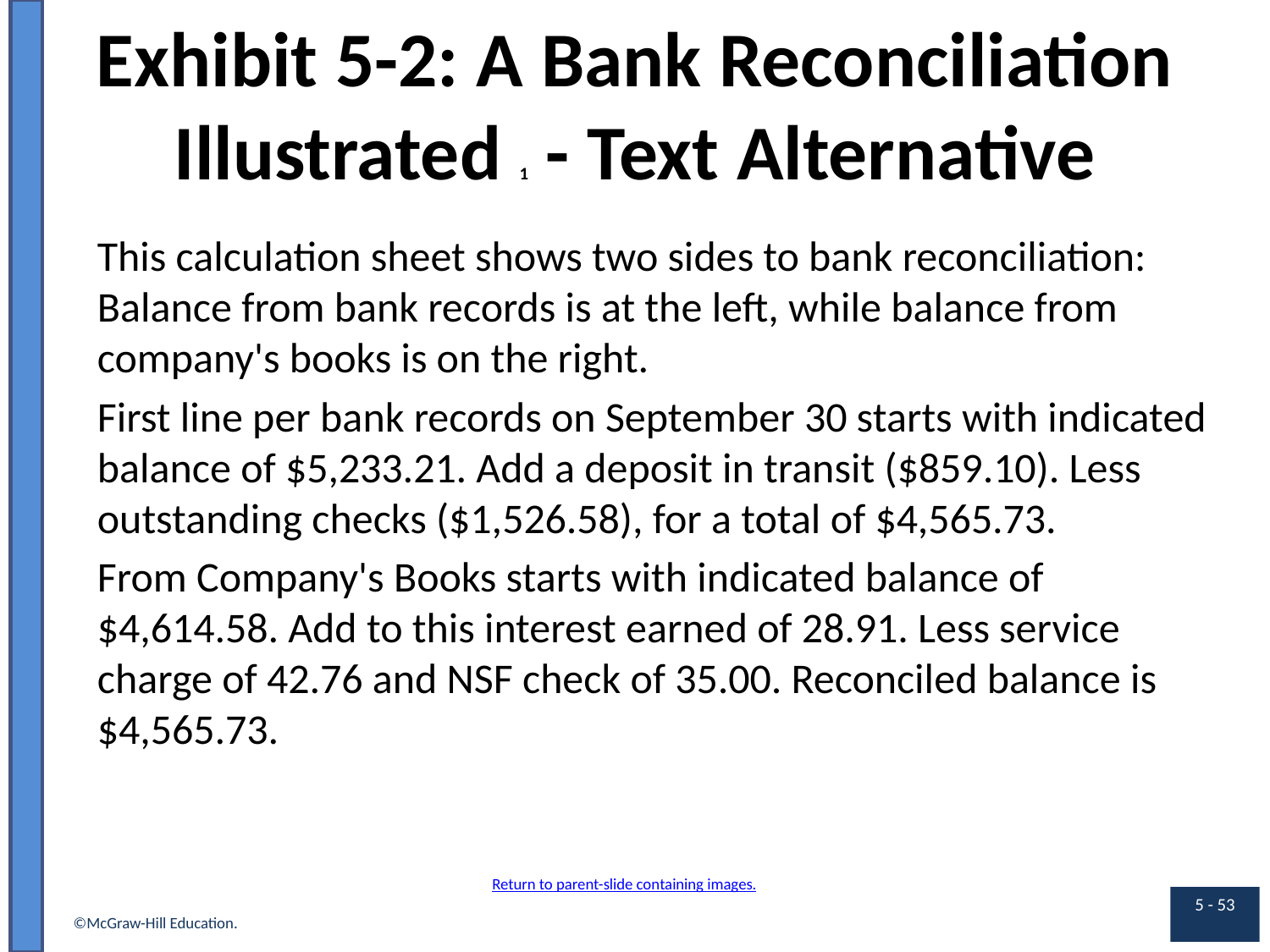

# Exhibit 5-2: A Bank Reconciliation Illustrated 1 - Text Alternative
This calculation sheet shows two sides to bank reconciliation: Balance from bank records is at the left, while balance from company's books is on the right.
First line per bank records on September 30 starts with indicated balance of $5,233.21. Add a deposit in transit ($859.10). Less outstanding checks ($1,526.58), for a total of $4,565.73.
From Company's Books starts with indicated balance of $4,614.58. Add to this interest earned of 28.91. Less service charge of 42.76 and NSF check of 35.00. Reconciled balance is $4,565.73.
Return to parent-slide containing images.